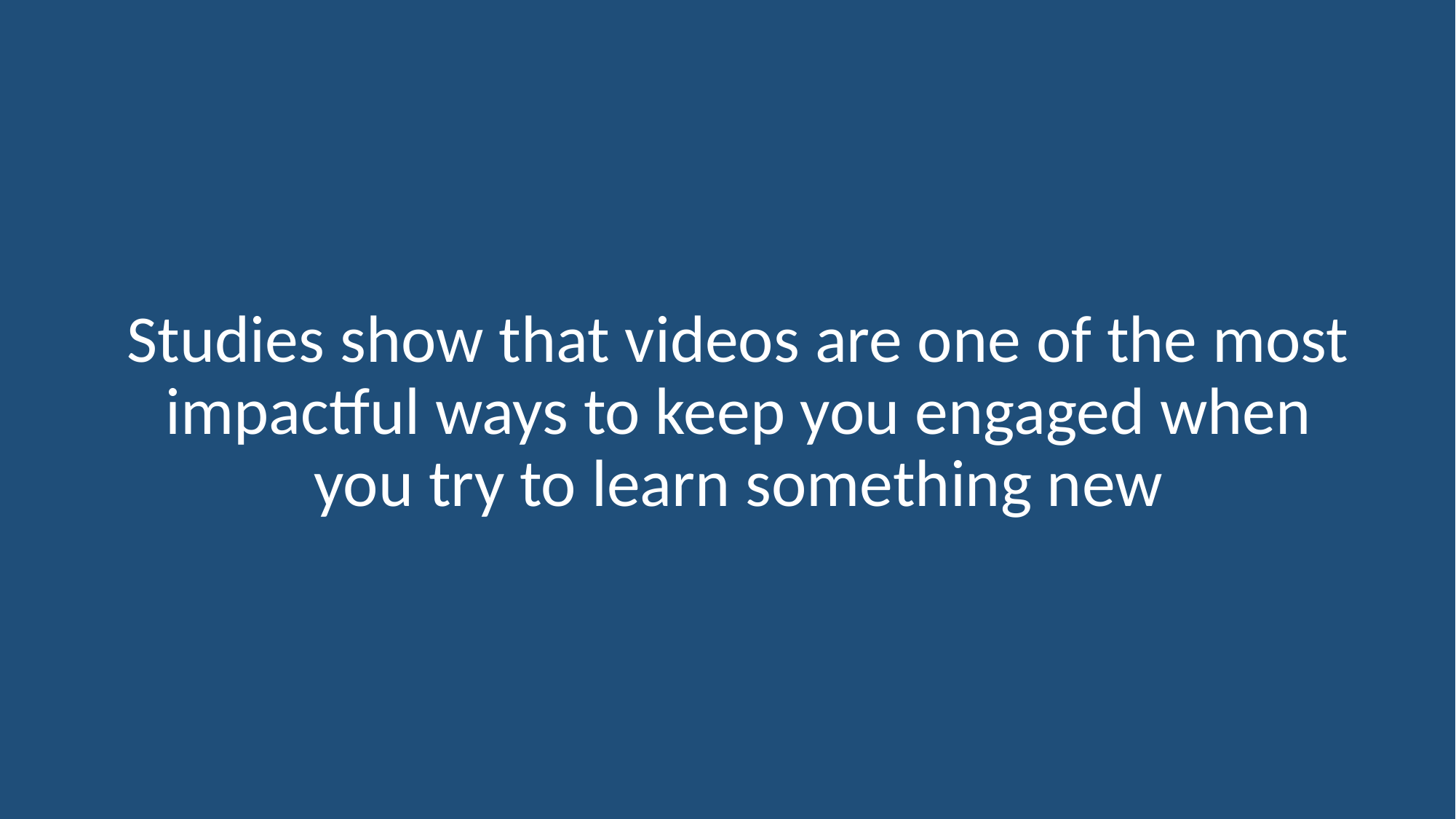

Studies show that videos are one of the most impactful ways to keep you engaged when you try to learn something new